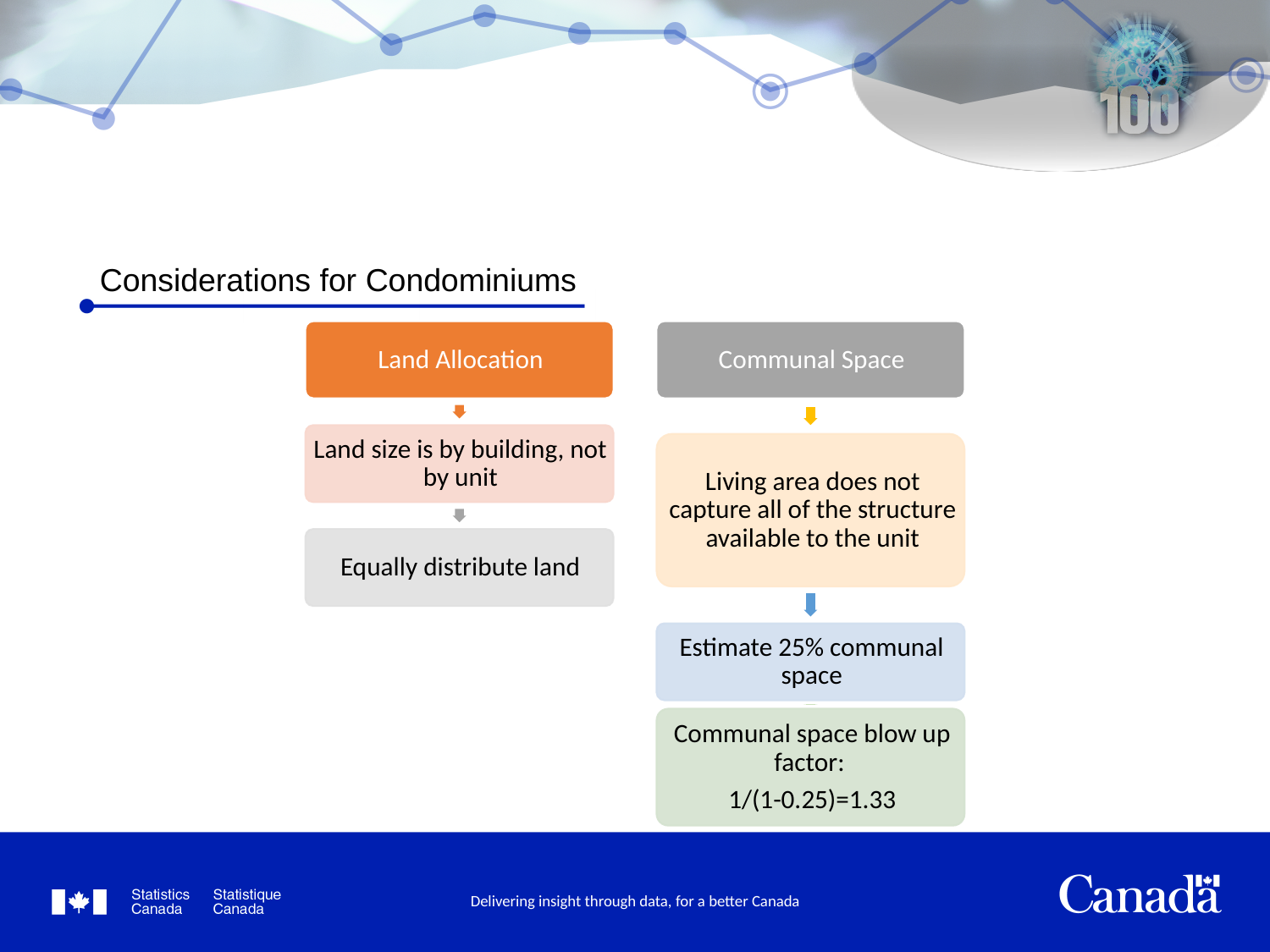

# Considerations for Condominiums
Land Allocation
Land size is by building, not by unit
Equally distribute land
Communal Space
Living area does not capture all of the structure available to the unit
Estimate 25% communal space
Communal space blow up factor:
1/(1-0.25)=1.33